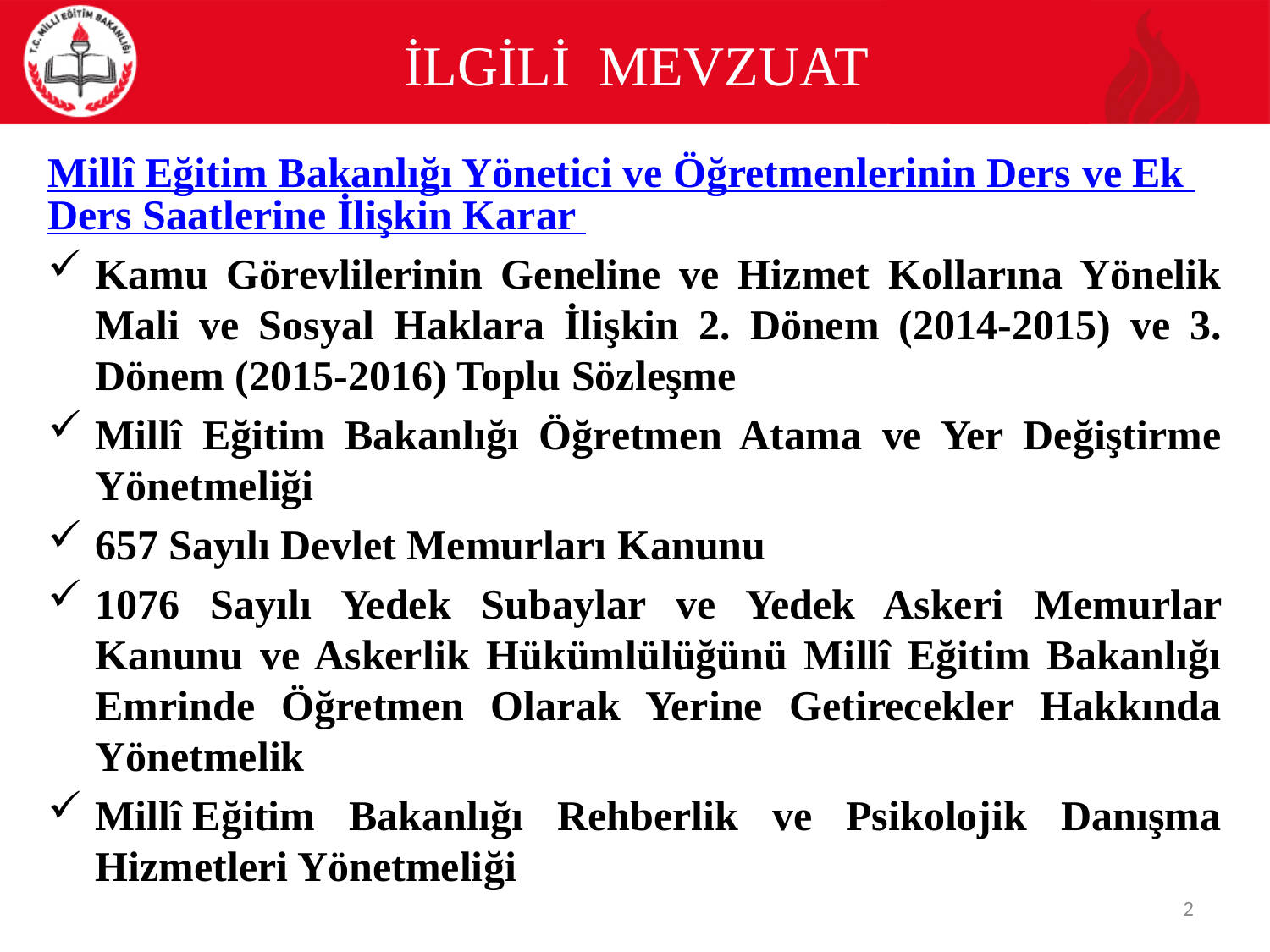

# İLGİLİ  MEVZUAT
Millî Eğitim Bakanlığı Yönetici ve Öğretmenlerinin Ders ve Ek Ders Saatlerine İlişkin Karar
Kamu Görevlilerinin Geneline ve Hizmet Kollarına Yönelik Mali ve Sosyal Haklara İlişkin 2. Dönem (2014-2015) ve 3. Dönem (2015-2016) Toplu Sözleşme
Millî Eğitim Bakanlığı Öğretmen Atama ve Yer Değiştirme Yönetmeliği
657 Sayılı Devlet Memurları Kanunu
1076 Sayılı Yedek Subaylar ve Yedek Askeri Memurlar Kanunu ve Askerlik Hükümlülüğünü Millî Eğitim Bakanlığı Emrinde Öğretmen Olarak Yerine Getirecekler Hakkında Yönetmelik
Millî Eğitim Bakanlığı Rehberlik ve Psikolojik Danışma Hizmetleri Yönetmeliği

2